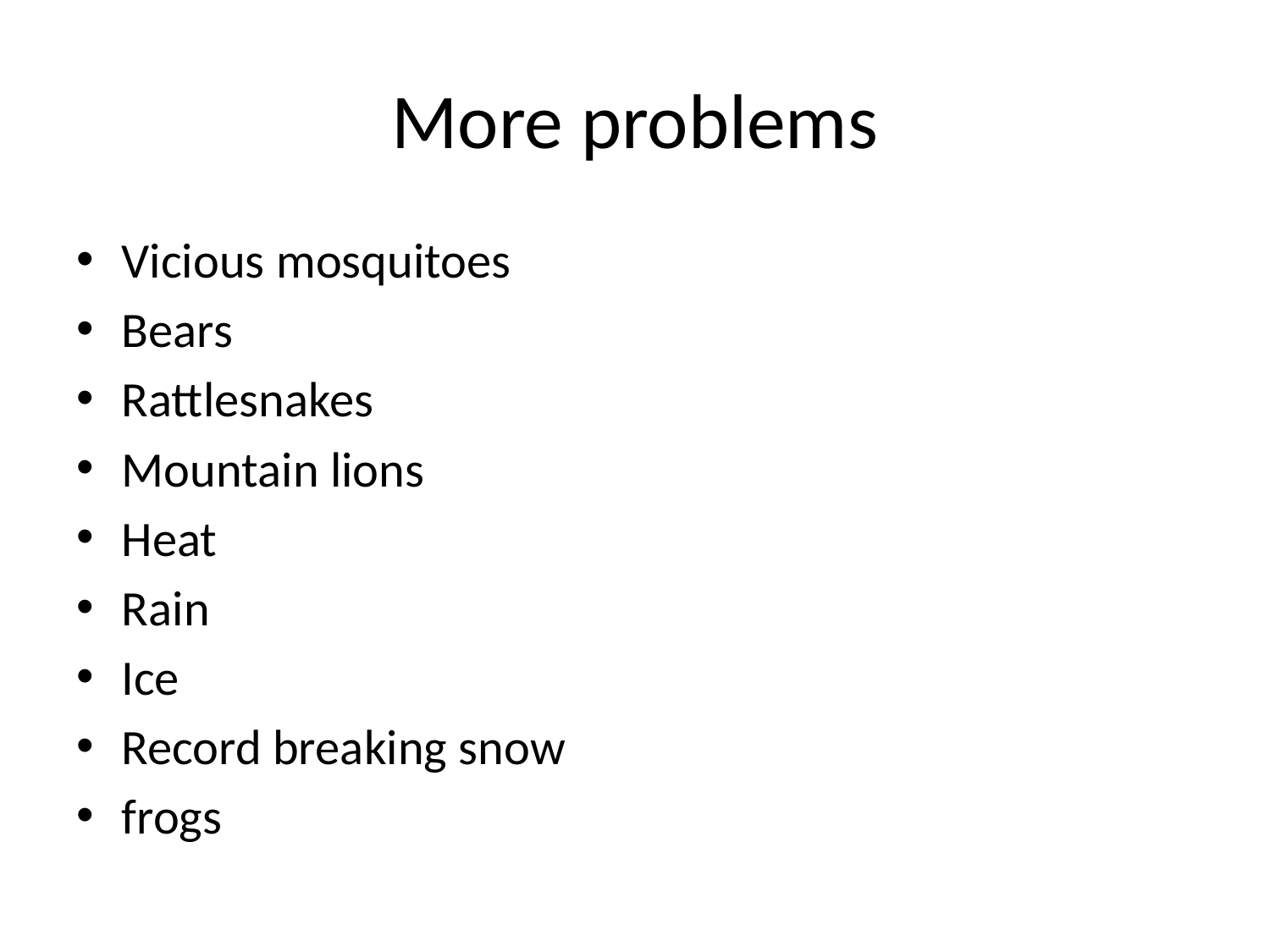

# More problems
Vicious mosquitoes
Bears
Rattlesnakes
Mountain lions
Heat
Rain
Ice
Record breaking snow
frogs